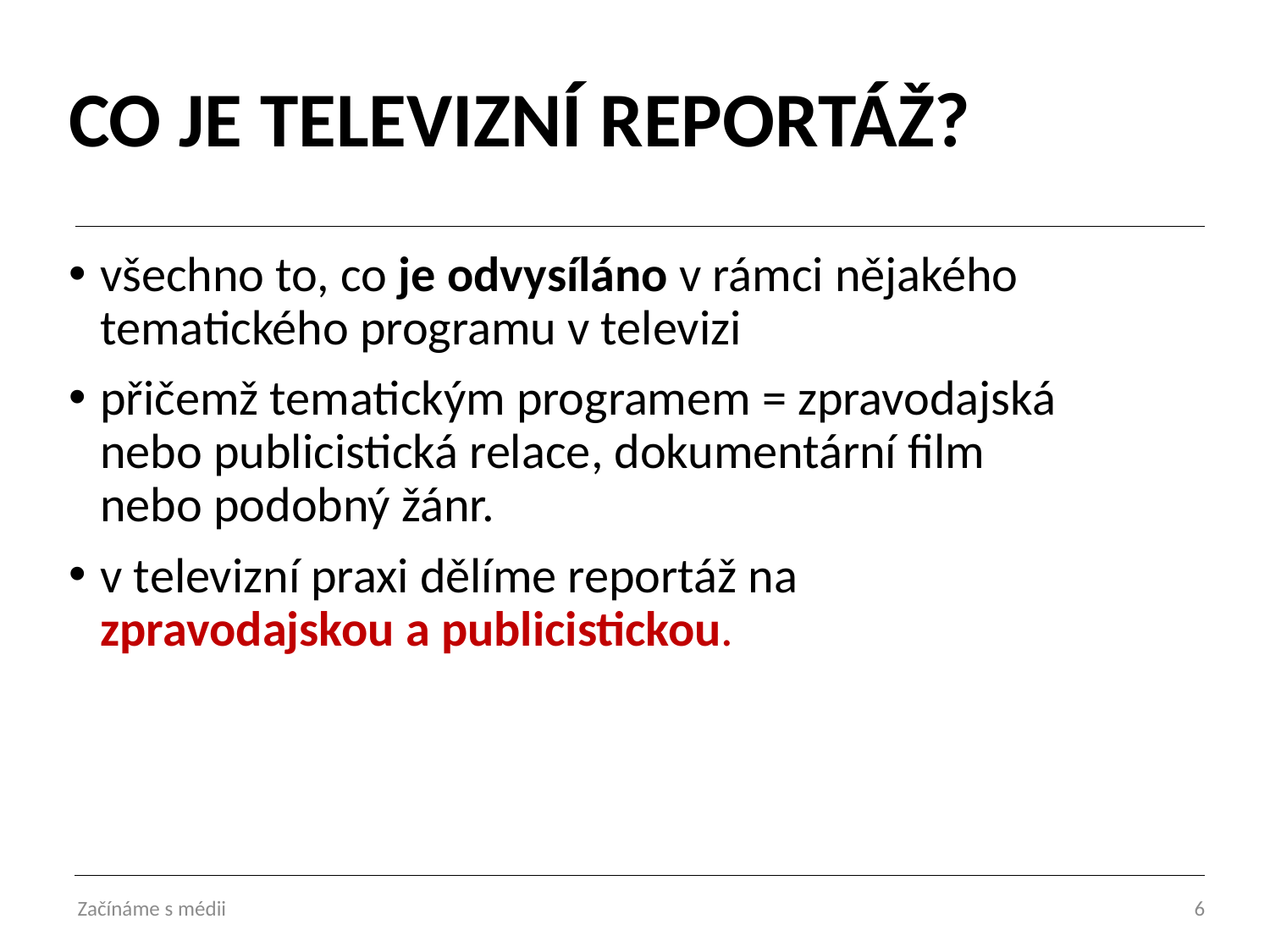

# CO JE TELEVIZNÍ REPORTÁŽ?
všechno to, co je odvysíláno v rámci nějakého tematického programu v televizi
přičemž tematickým programem = zpravodajská
nebo publicistická relace, dokumentární film
nebo podobný žánr.
v televizní praxi dělíme reportáž na
zpravodajskou a publicistickou.
Začínáme s médii
6